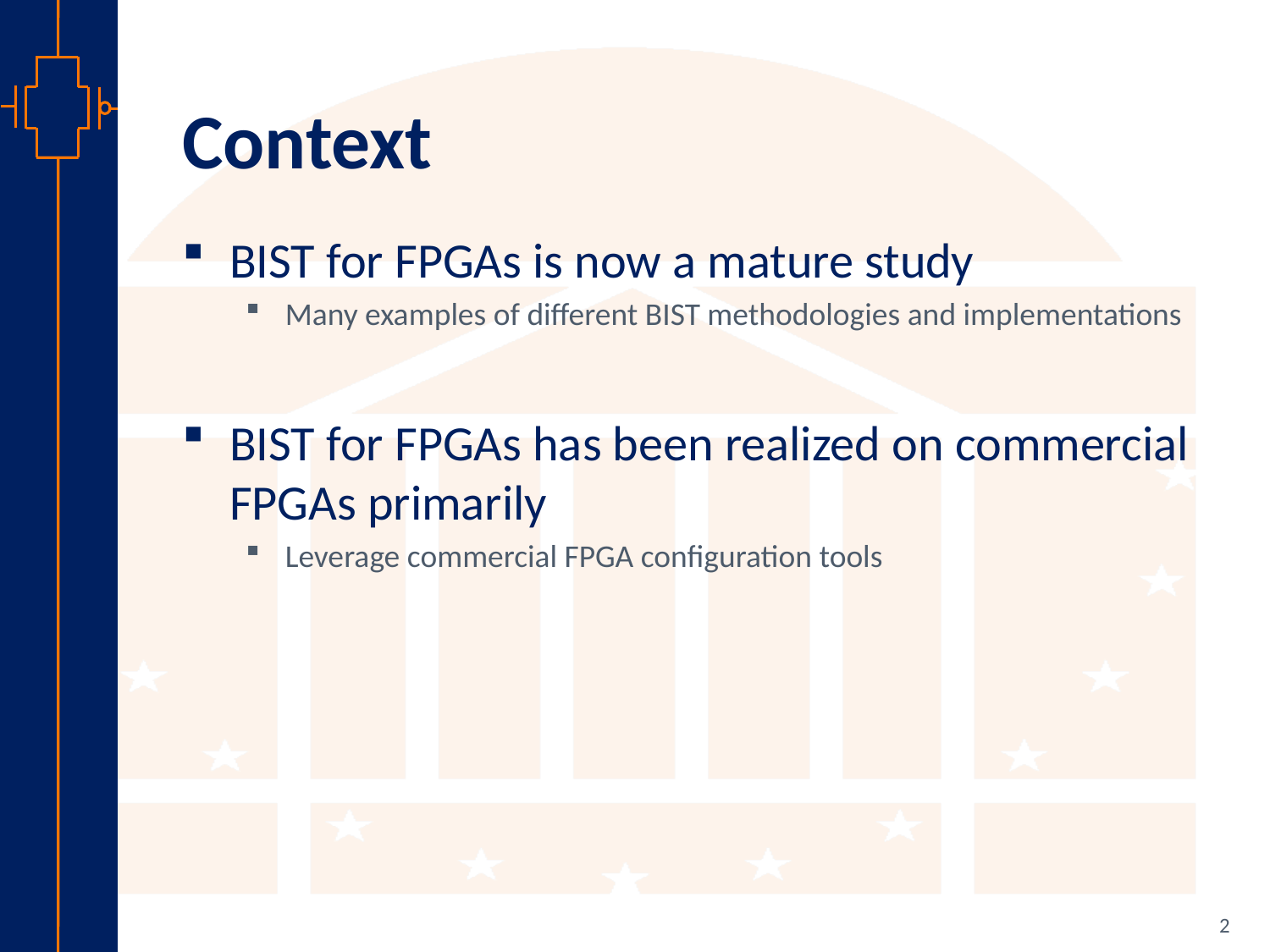

# Context
BIST for FPGAs is now a mature study
Many examples of different BIST methodologies and implementations

BIST for FPGAs has been realized on commercial FPGAs primarily
Leverage commercial FPGA configuration tools

2